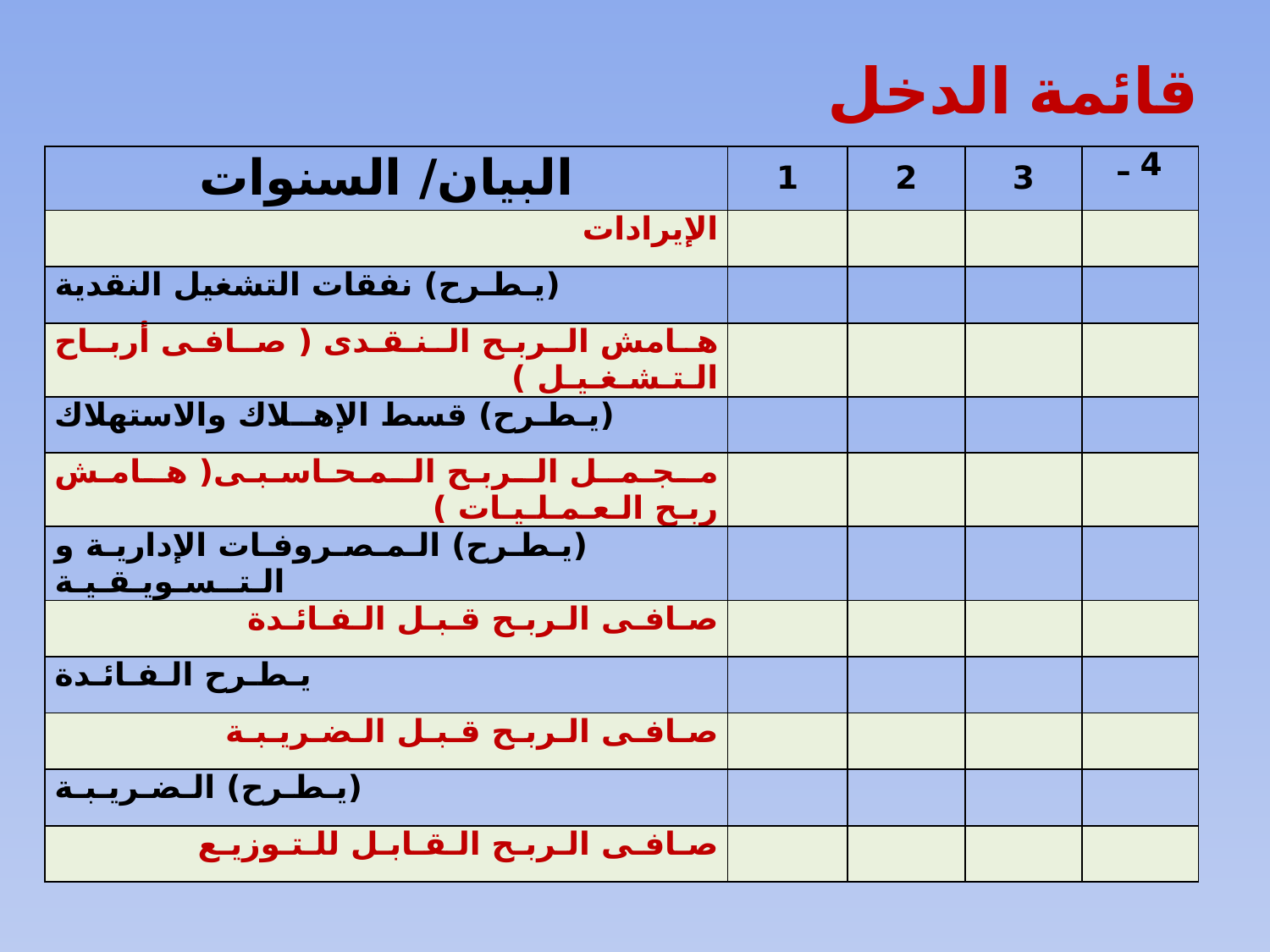

# قائمة الدخل
| البيان/ السنوات | 1 | 2 | 3 | 4 ـ |
| --- | --- | --- | --- | --- |
| الإيرادات |  |  |  |  |
| (يـطـرح) نفقات التشغيل النقدية |  |  |  |  |
| هـامش الـربـح الـنـقـدى ( صـافـى أربـاح الـتـشـغـيـل ) |  |  |  |  |
| (يـطـرح) قسط الإهــلاك والاستهلاك |  |  |  |  |
| مـجـمــل الـربـح الـمـحـاسـبـى( هـامـش ربـح الـعـمـلـيـات ) |  |  |  |  |
| (يـطـرح) الـمـصـروفـات الإداريـة و الـتــسـويـقـيـة |  |  |  |  |
| صـافـى الـربـح قـبـل الـفـائـدة |  |  |  |  |
| يـطـرح الـفـائـدة |  |  |  |  |
| صـافـى الـربـح قـبـل الـضـريـبـة |  |  |  |  |
| (يـطـرح) الـضـريـبـة |  |  |  |  |
| صـافـى الـربـح الـقـابـل للـتـوزيـع |  |  |  |  |
الدكتور عيسى قداده
59